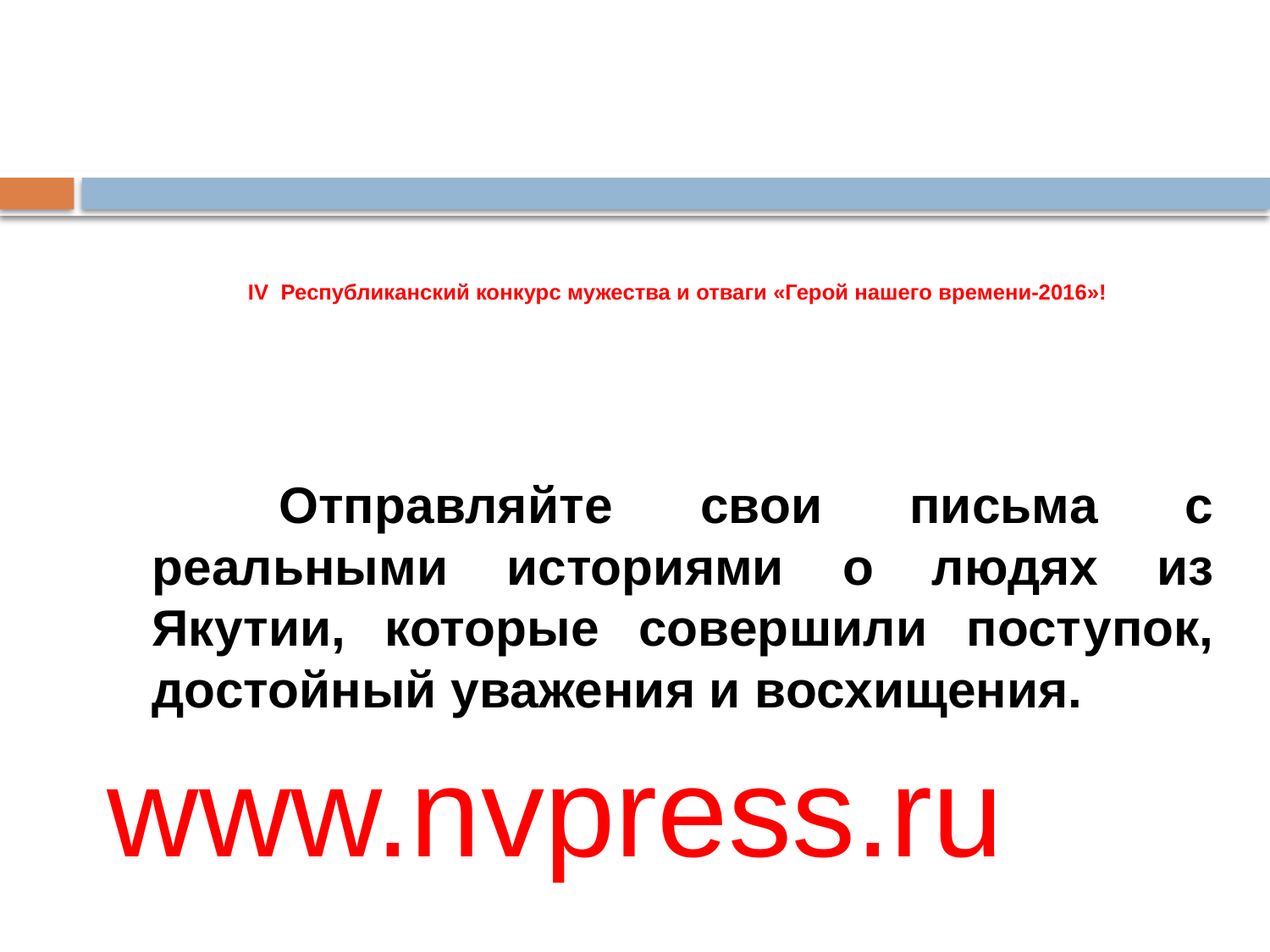

# IV  Республиканский конкурс мужества и отваги «Герой нашего времени-2016»!
		Отправляйте свои письма с реальными историями о людях из Якутии, которые совершили поступок, достойный уважения и восхищения.
www.nvpress.ru